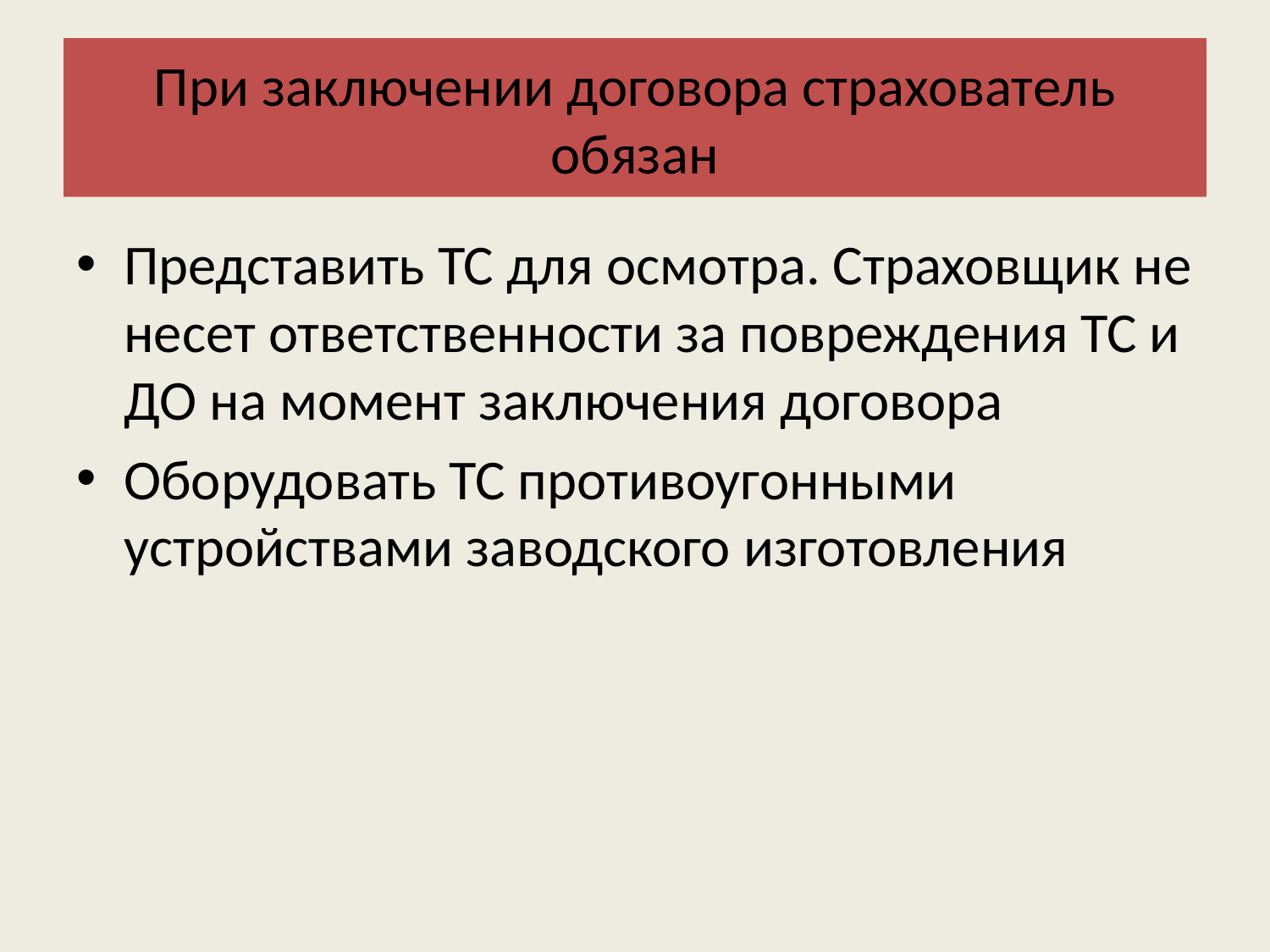

# При заключении договора страхователь обязан
Представить ТС для осмотра. Страховщик не несет ответственности за повреждения ТС и ДО на момент заключения договора
Оборудовать ТС противоугонными устройствами заводского изготовления